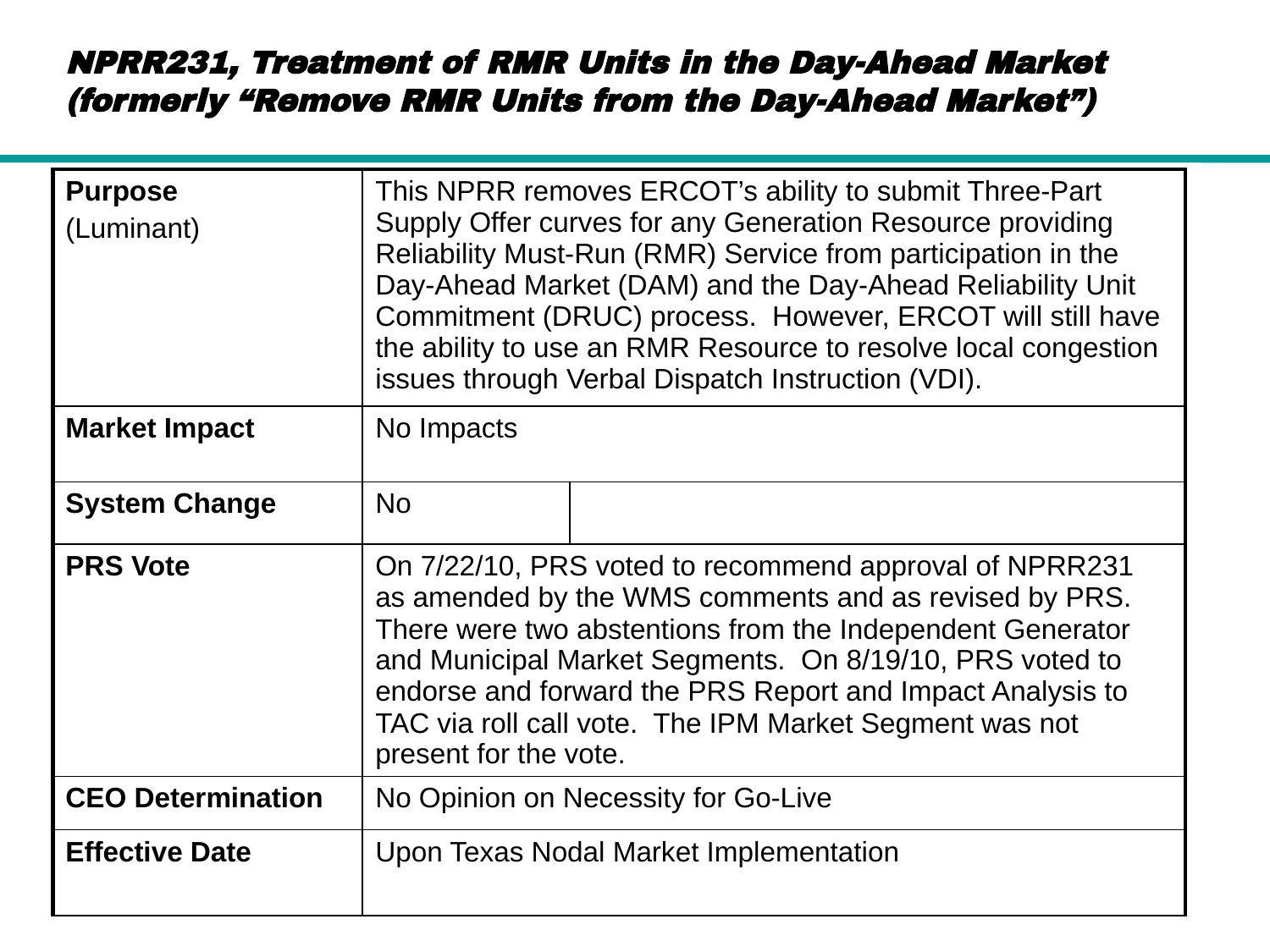

NPRR231, Treatment of RMR Units in the Day-Ahead Market
(formerly “Remove RMR Units from the Day-Ahead Market”)
| Purpose (Luminant) | This NPRR removes ERCOT’s ability to submit Three-Part Supply Offer curves for any Generation Resource providing Reliability Must-Run (RMR) Service from participation in the Day-Ahead Market (DAM) and the Day-Ahead Reliability Unit Commitment (DRUC) process. However, ERCOT will still have the ability to use an RMR Resource to resolve local congestion issues through Verbal Dispatch Instruction (VDI). |  |
| --- | --- | --- |
| Market Impact | No Impacts |  |
| System Change | No |  |
| PRS Vote | On 7/22/10, PRS voted to recommend approval of NPRR231 as amended by the WMS comments and as revised by PRS. There were two abstentions from the Independent Generator and Municipal Market Segments. On 8/19/10, PRS voted to endorse and forward the PRS Report and Impact Analysis to TAC via roll call vote. The IPM Market Segment was not present for the vote. |  |
| CEO Determination | No Opinion on Necessity for Go-Live |  |
| Effective Date | Upon Texas Nodal Market Implementation |  |